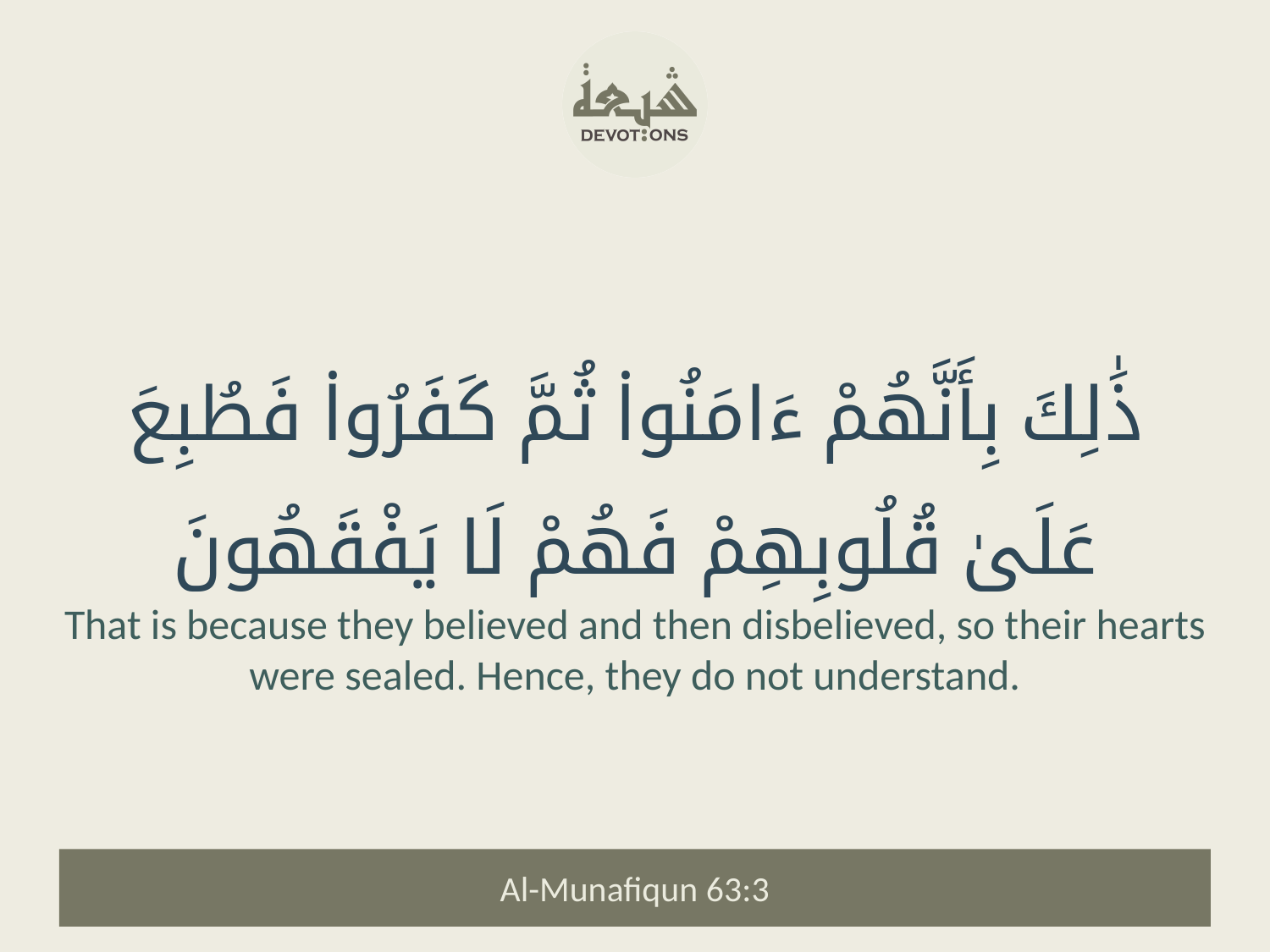

ذَٰلِكَ بِأَنَّهُمْ ءَامَنُوا۟ ثُمَّ كَفَرُوا۟ فَطُبِعَ عَلَىٰ قُلُوبِهِمْ فَهُمْ لَا يَفْقَهُونَ
That is because they believed and then disbelieved, so their hearts were sealed. Hence, they do not understand.
Al-Munafiqun 63:3